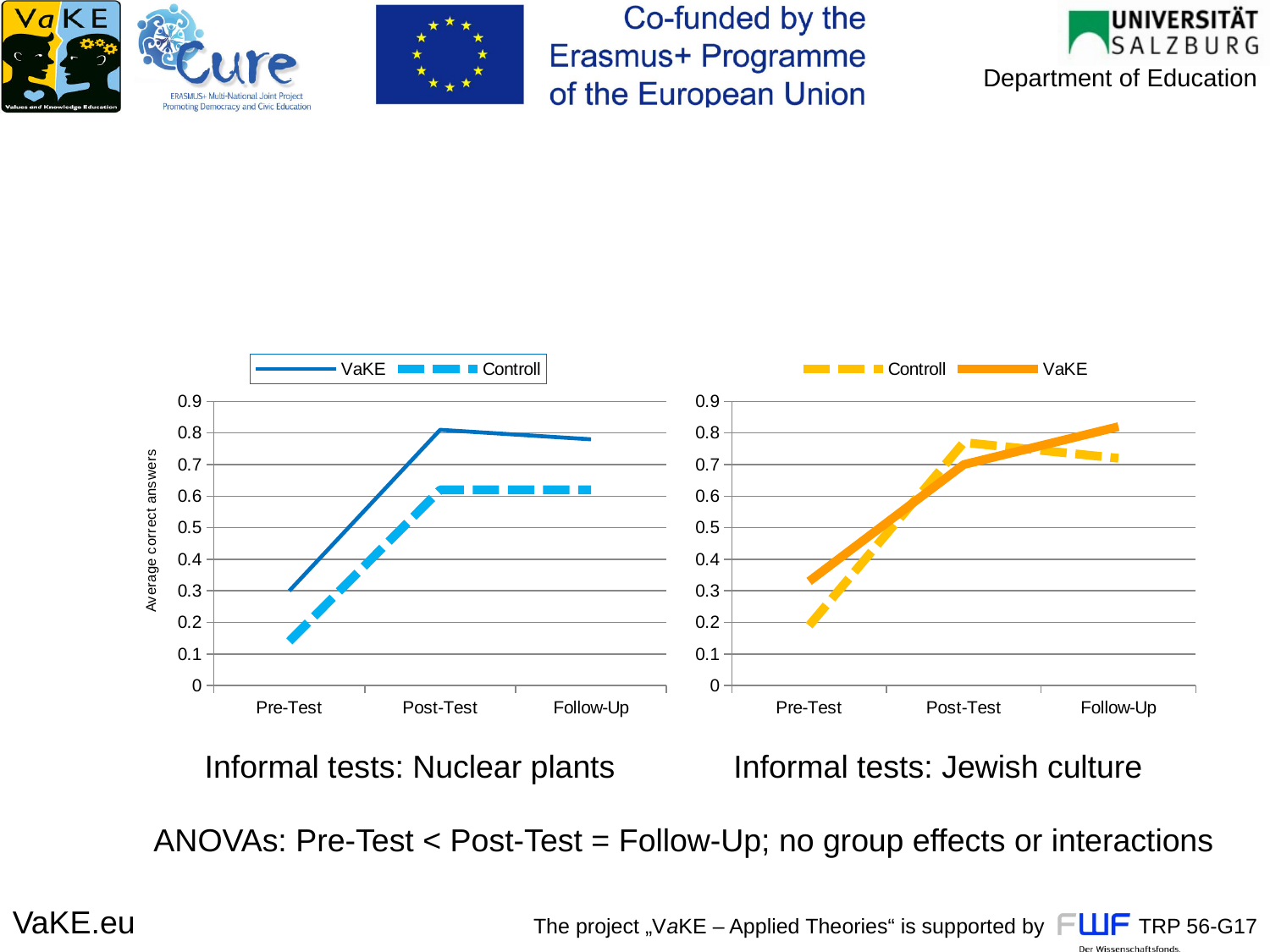

### Chart

| Category | VaKE | Controll |
|---|---|---|
| Pre-Test | 0.3000000000000001 | 0.14 |
| Post-Test | 0.81 | 0.6200000000000002 |
| Follow-Up | 0.78 | 0.6200000000000002 |

### Chart

| Category | Controll | VaKE |
|---|---|---|
| Pre-Test | 0.19000000000000003 | 0.3300000000000001 |
| Post-Test | 0.7700000000000001 | 0.7000000000000002 |
| Follow-Up | 0.7200000000000002 | 0.8200000000000002 |
Informal tests: Nuclear plants
Informal tests: Jewish culture
ANOVAs: Pre-Test < Post-Test = Follow-Up; no group effects or interactions